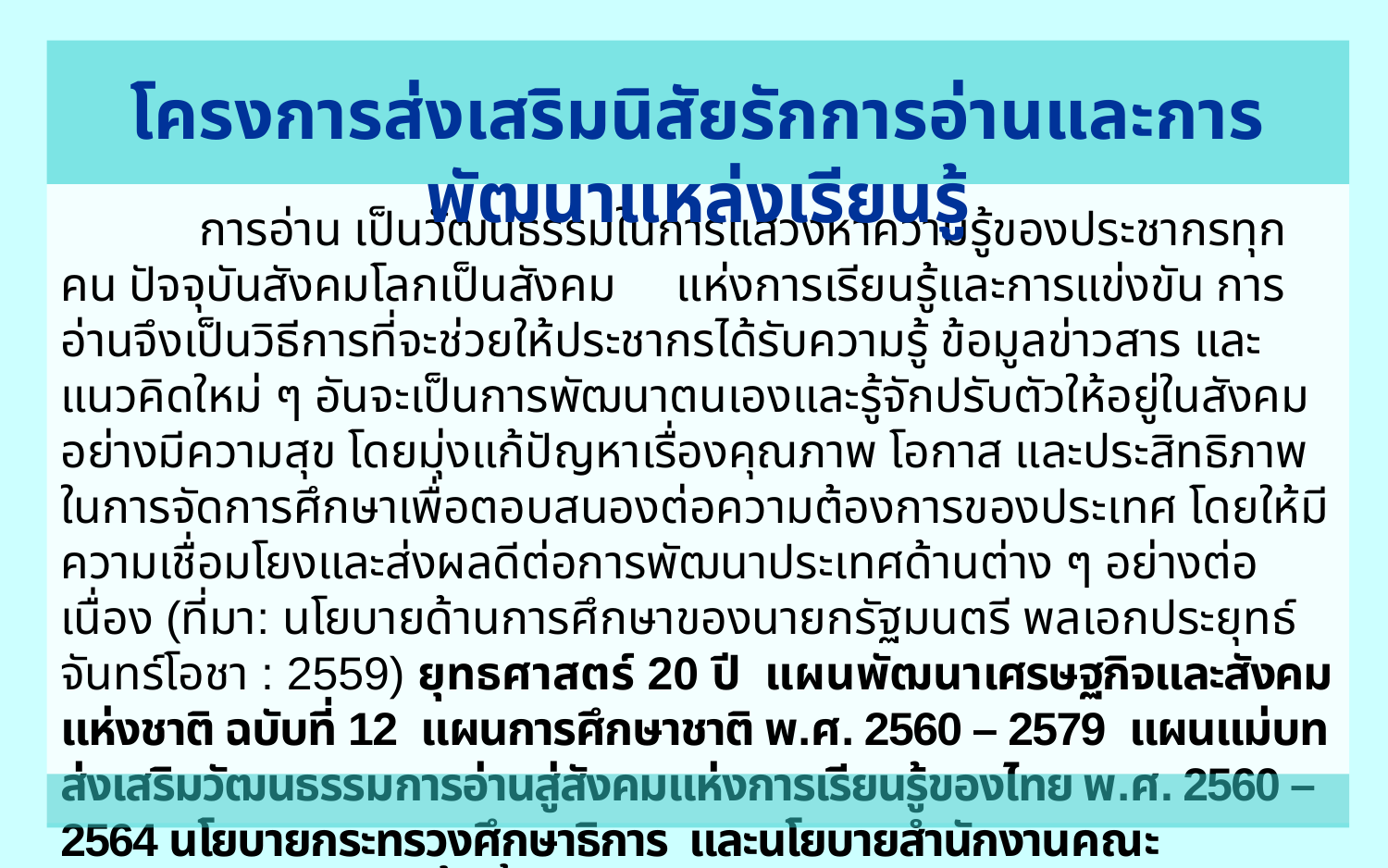

โครงการส่งเสริมนิสัยรักการอ่านและการพัฒนาแหล่งเรียนรู้

	การอ่าน เป็นวัฒนธรรมในการแสวงหาความรู้ของประชากรทุกคน ปัจจุบันสังคมโลกเป็นสังคม     แห่งการเรียนรู้และการแข่งขัน การอ่านจึงเป็นวิธีการที่จะช่วยให้ประชากรได้รับความรู้ ข้อมูลข่าวสาร และแนวคิดใหม่ ๆ อันจะเป็นการพัฒนาตนเองและรู้จักปรับตัวให้อยู่ในสังคมอย่างมีความสุข โดยมุ่งแก้ปัญหาเรื่องคุณภาพ โอกาส และประสิทธิภาพในการจัดการศึกษาเพื่อตอบสนองต่อความต้องการของประเทศ โดยให้มีความเชื่อมโยงและส่งผลดีต่อการพัฒนาประเทศด้านต่าง ๆ อย่างต่อเนื่อง (ที่มา: นโยบายด้านการศึกษาของนายกรัฐมนตรี พลเอกประยุทธ์ จันทร์โอชา : 2559) ยุทธศาสตร์ 20 ปี  แผนพัฒนาเศรษฐกิจและสังคมแห่งชาติ ฉบับที่ 12  แผนการศึกษาชาติ พ.ศ. 2560 – 2579  แผนแม่บทส่งเสริมวัฒนธรรมการอ่านสู่สังคมแห่งการเรียนรู้ของไทย พ.ศ. 2560 – 2564 นโยบายกระทรวงศึกษาธิการ  และนโยบายสำนักงานคณะกรรมการการศึกษาขั้นพื้นฐาน